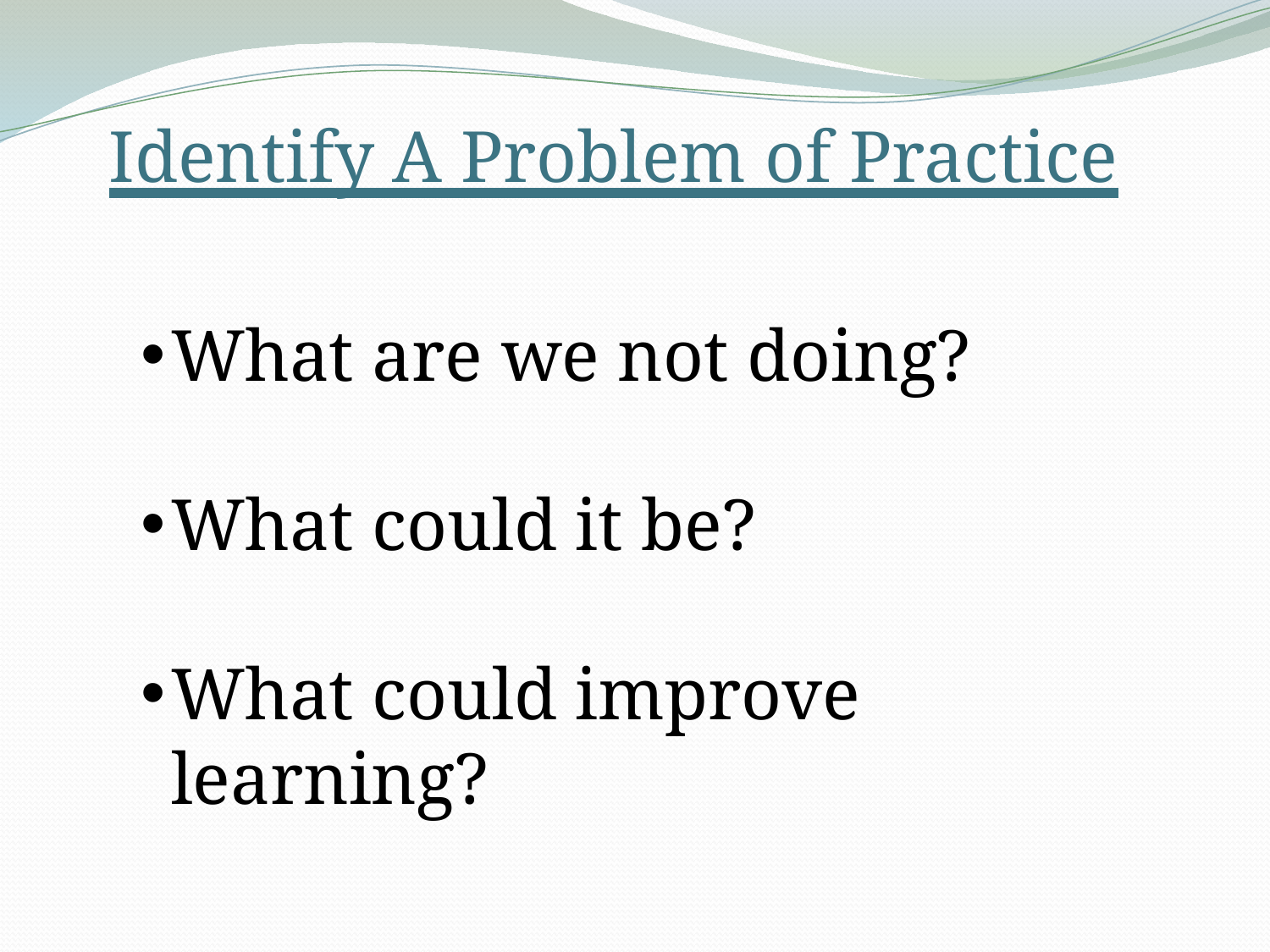

Identify A Problem of Practice

What are we not doing?

What could it be?

What could improve learning?